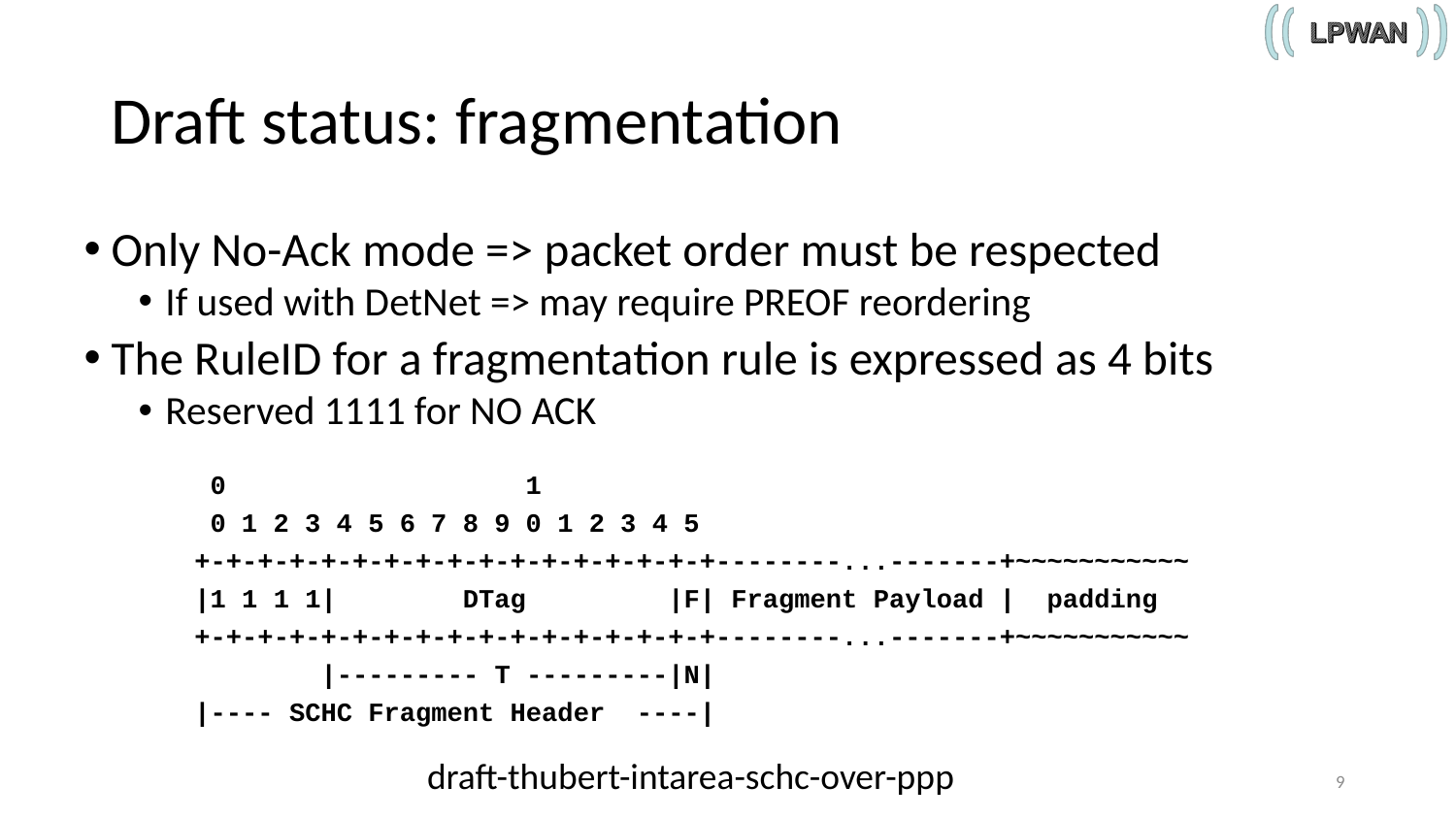

# Draft status: fragmentation
Only No-Ack mode => packet order must be respected
If used with DetNet => may require PREOF reordering
The RuleID for a fragmentation rule is expressed as 4 bits
Reserved 1111 for NO ACK

        0                   1
        0 1 2 3 4 5 6 7 8 9 0 1 2 3 4 5
       +-+-+-+-+-+-+-+-+-+-+-+-+-+-+-+-+--------...-------+~~~~~~~~~~~
       |1 1 1 1|        DTag         |F| Fragment Payload |  padding
       +-+-+-+-+-+-+-+-+-+-+-+-+-+-+-+-+--------...-------+~~~~~~~~~~~
               |--------- T ---------|N|
       |---- SCHC Fragment Header  ----|
draft-thubert-intarea-schc-over-ppp
9